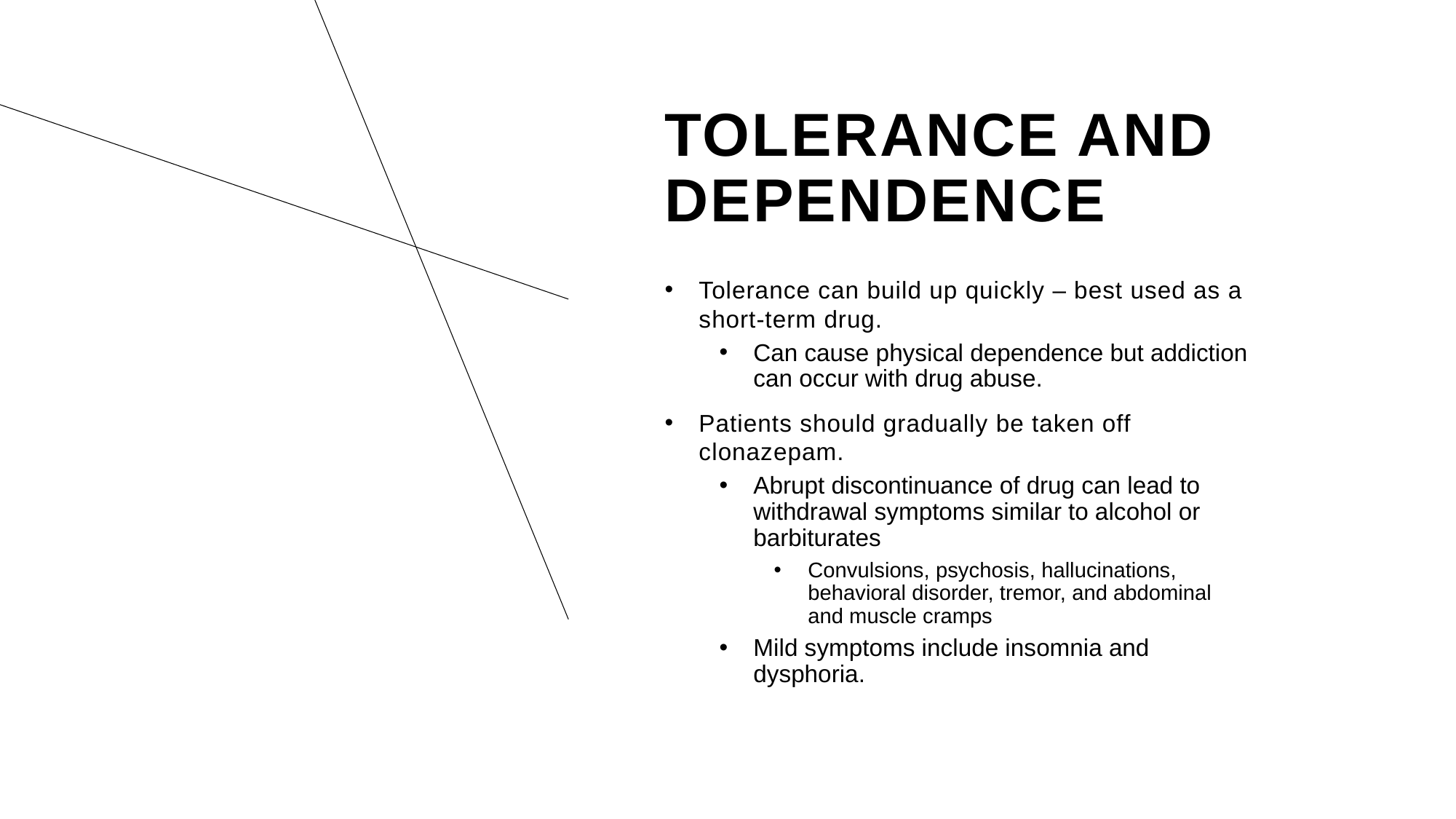

# Tolerance and dependence
Tolerance can build up quickly – best used as a short-term drug.
Can cause physical dependence but addiction can occur with drug abuse.
Patients should gradually be taken off clonazepam.
Abrupt discontinuance of drug can lead to withdrawal symptoms similar to alcohol or barbiturates
Convulsions, psychosis, hallucinations, behavioral disorder, tremor, and abdominal and muscle cramps
Mild symptoms include insomnia and dysphoria.